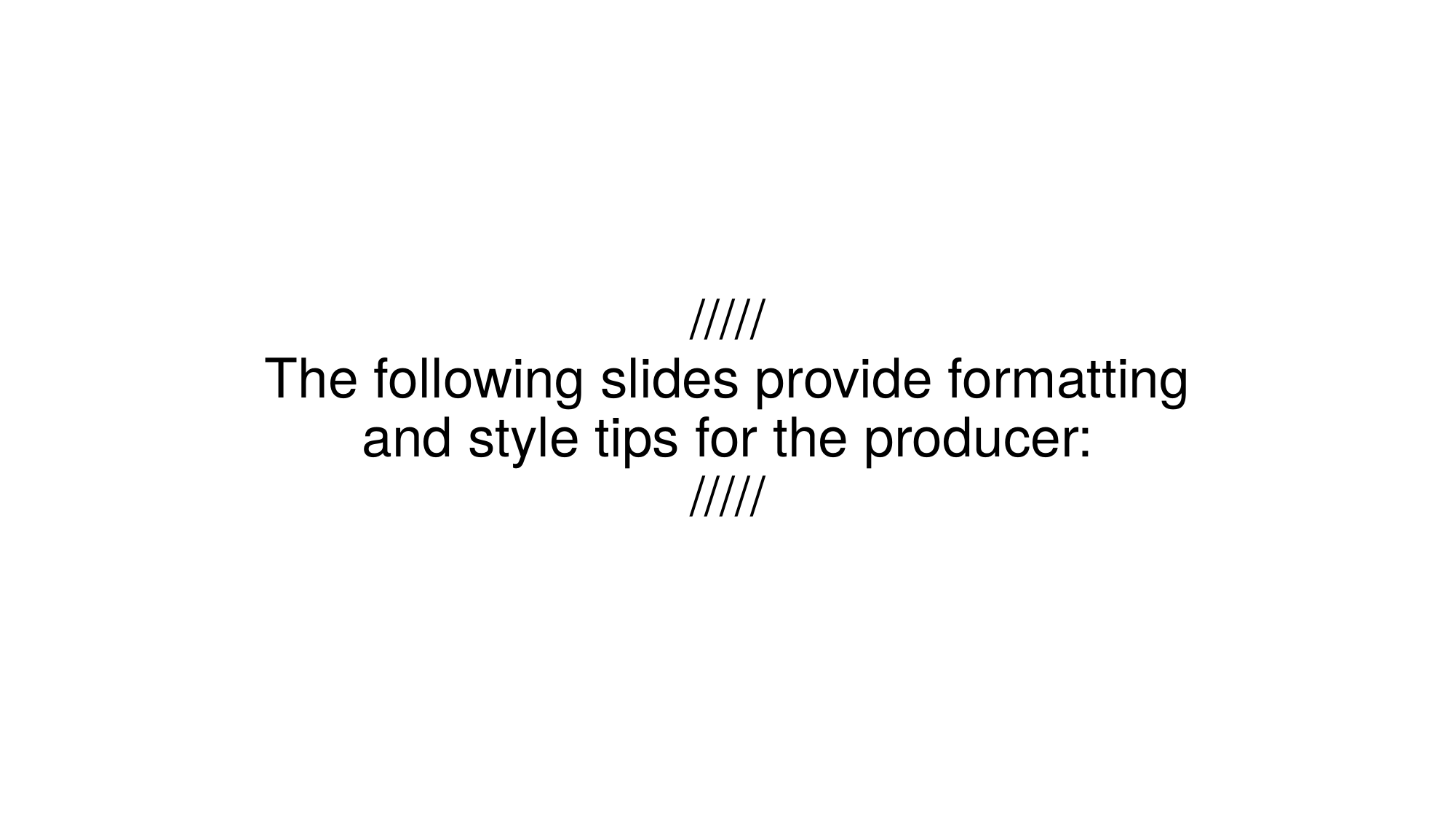

# ///// The following slides provide formatting and style tips for the producer: /////